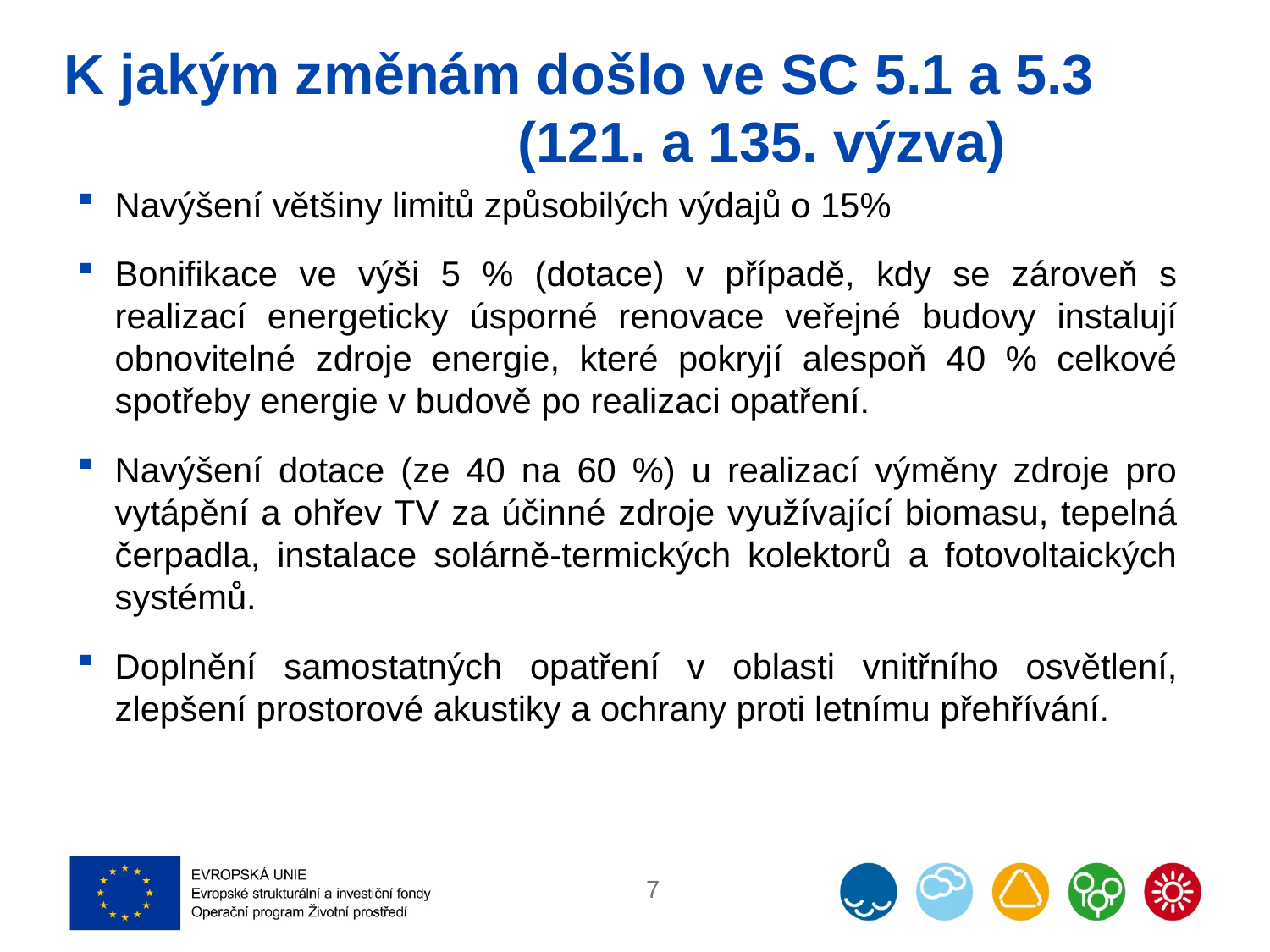

# K jakým změnám došlo ve SC 5.1 a 5.3 			(121. a 135. výzva)
Navýšení většiny limitů způsobilých výdajů o 15%

Bonifikace ve výši 5 % (dotace) v případě, kdy se zároveň s realizací energeticky úsporné renovace veřejné budovy instalují obnovitelné zdroje energie, které pokryjí alespoň 40 % celkové spotřeby energie v budově po realizaci opatření.

Navýšení dotace (ze 40 na 60 %) u realizací výměny zdroje pro vytápění a ohřev TV za účinné zdroje využívající biomasu, tepelná čerpadla, instalace solárně-termických kolektorů a fotovoltaických systémů.

Doplnění samostatných opatření v oblasti vnitřního osvětlení, zlepšení prostorové akustiky a ochrany proti letnímu přehřívání.

7